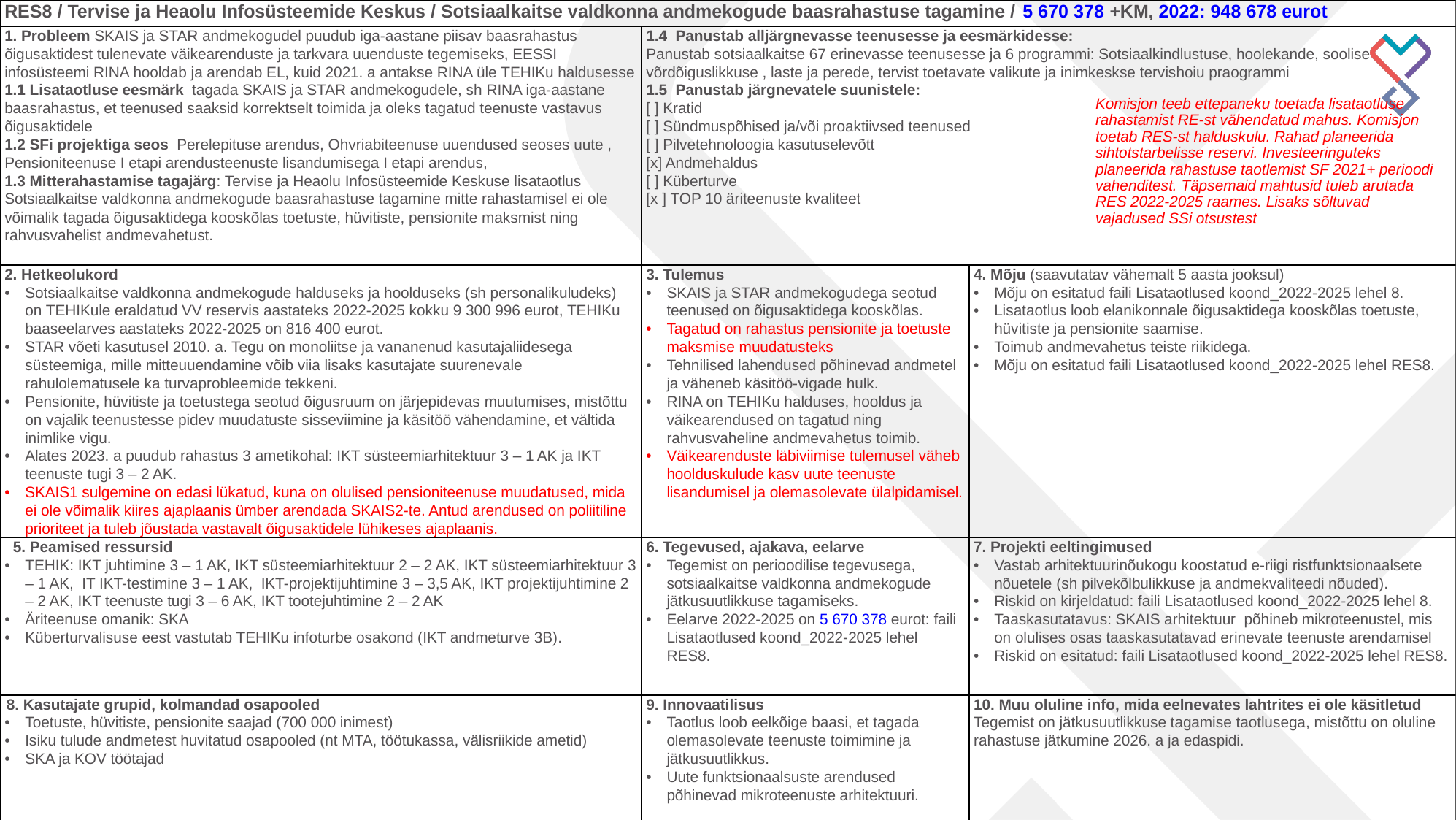

| RES8 / Tervise ja Heaolu Infosüsteemide Keskus / Sotsiaalkaitse valdkonna andmekogude baasrahastuse tagamine / 5 670 378 +KM, 2022: 948 678 eurot |  |  |
| --- | --- | --- |
| 1. Probleem SKAIS ja STAR andmekogudel puudub iga-aastane piisav baasrahastus õigusaktidest tulenevate väikearenduste ja tarkvara uuenduste tegemiseks, EESSI infosüsteemi RINA hooldab ja arendab EL, kuid 2021. a antakse RINA üle TEHIKu haldusesse 1.1 Lisataotluse eesmärk tagada SKAIS ja STAR andmekogudele, sh RINA iga-aastane baasrahastus, et teenused saaksid korrektselt toimida ja oleks tagatud teenuste vastavus õigusaktidele 1.2 SFi projektiga seos Perelepituse arendus, Ohvriabiteenuse uuendused seoses uute , Pensioniteenuse I etapi arendusteenuste lisandumisega I etapi arendus, 1.3 Mitterahastamise tagajärg: Tervise ja Heaolu Infosüsteemide Keskuse lisataotlus Sotsiaalkaitse valdkonna andmekogude baasrahastuse tagamine mitte rahastamisel ei ole võimalik tagada õigusaktidega kooskõlas toetuste, hüvitiste, pensionite maksmist ning rahvusvahelist andmevahetust. | 1.4 Panustab alljärgnevasse teenusesse ja eesmärkidesse: Panustab sotsiaalkaitse 67 erinevasse teenusesse ja 6 programmi: Sotsiaalkindlustuse, hoolekande, soolise võrdõiguslikkuse , laste ja perede, tervist toetavate valikute ja inimkeskse tervishoiu praogrammi 1.5 Panustab järgnevatele suunistele: [ ] Kratid [ ] Sündmuspõhised ja/või proaktiivsed teenused [ ] Pilvetehnoloogia kasutuselevõtt [x] Andmehaldus [ ] Küberturve [x ] TOP 10 äriteenuste kvaliteet |  |
| 2. Hetkeolukord Sotsiaalkaitse valdkonna andmekogude halduseks ja hoolduseks (sh personalikuludeks) on TEHIKule eraldatud VV reservis aastateks 2022-2025 kokku 9 300 996 eurot, TEHIKu baaseelarves aastateks 2022-2025 on 816 400 eurot. STAR võeti kasutusel 2010. a. Tegu on monoliitse ja vananenud kasutajaliidesega süsteemiga, mille mitteuuendamine võib viia lisaks kasutajate suurenevale rahulolematusele ka turvaprobleemide tekkeni. Pensionite, hüvitiste ja toetustega seotud õigusruum on järjepidevas muutumises, mistõttu on vajalik teenustesse pidev muudatuste sisseviimine ja käsitöö vähendamine, et vältida inimlike vigu. Alates 2023. a puudub rahastus 3 ametikohal: IKT süsteemiarhitektuur 3 – 1 AK ja IKT teenuste tugi 3 – 2 AK. SKAIS1 sulgemine on edasi lükatud, kuna on olulised pensioniteenuse muudatused, mida ei ole võimalik kiires ajaplaanis ümber arendada SKAIS2-te. Antud arendused on poliitiline prioriteet ja tuleb jõustada vastavalt õigusaktidele lühikeses ajaplaanis. | 3. Tulemus SKAIS ja STAR andmekogudega seotud teenused on õigusaktidega kooskõlas. Tagatud on rahastus pensionite ja toetuste maksmise muudatusteks Tehnilised lahendused põhinevad andmetel ja väheneb käsitöö-vigade hulk. RINA on TEHIKu halduses, hooldus ja väikearendused on tagatud ning rahvusvaheline andmevahetus toimib. Väikearenduste läbiviimise tulemusel väheb hoolduskulude kasv uute teenuste lisandumisel ja olemasolevate ülalpidamisel. | 4. Mõju (saavutatav vähemalt 5 aasta jooksul) Mõju on esitatud faili Lisataotlused koond\_2022-2025 lehel 8. Lisataotlus loob elanikonnale õigusaktidega kooskõlas toetuste, hüvitiste ja pensionite saamise. Toimub andmevahetus teiste riikidega. Mõju on esitatud faili Lisataotlused koond\_2022-2025 lehel RES8. |
| 5. Peamised ressursid TEHIK: IKT juhtimine 3 – 1 AK, IKT süsteemiarhitektuur 2 – 2 AK, IKT süsteemiarhitektuur 3 – 1 AK, IT IKT-testimine 3 – 1 AK, IKT-projektijuhtimine 3 – 3,5 AK, IKT projektijuhtimine 2 – 2 AK, IKT teenuste tugi 3 – 6 AK, IKT tootejuhtimine 2 – 2 AK Äriteenuse omanik: SKA Küberturvalisuse eest vastutab TEHIKu infoturbe osakond (IKT andmeturve 3B). | 6. Tegevused, ajakava, eelarve Tegemist on perioodilise tegevusega, sotsiaalkaitse valdkonna andmekogude jätkusuutlikkuse tagamiseks. Eelarve 2022-2025 on 5 670 378 eurot: faili Lisataotlused koond\_2022-2025 lehel RES8. | 7. Projekti eeltingimused Vastab arhitektuurinõukogu koostatud e-riigi ristfunktsionaalsete nõuetele (sh pilvekõlbulikkuse ja andmekvaliteedi nõuded). Riskid on kirjeldatud: faili Lisataotlused koond\_2022-2025 lehel 8. Taaskasutatavus: SKAIS arhitektuur põhineb mikroteenustel, mis on olulises osas taaskasutatavad erinevate teenuste arendamisel Riskid on esitatud: faili Lisataotlused koond\_2022-2025 lehel RES8. |
| 8. Kasutajate grupid, kolmandad osapooled Toetuste, hüvitiste, pensionite saajad (700 000 inimest) Isiku tulude andmetest huvitatud osapooled (nt MTA, töötukassa, välisriikide ametid) SKA ja KOV töötajad | 9. Innovaatilisus Taotlus loob eelkõige baasi, et tagada olemasolevate teenuste toimimine ja jätkusuutlikkus. Uute funktsionaalsuste arendused põhinevad mikroteenuste arhitektuuri. | 10. Muu oluline info, mida eelnevates lahtrites ei ole käsitletud Tegemist on jätkusuutlikkuse tagamise taotlusega, mistõttu on oluline rahastuse jätkumine 2026. a ja edaspidi. |
Komisjon teeb ettepaneku toetada lisataotluse rahastamist RE-st vähendatud mahus. Komisjon toetab RES-st halduskulu. Rahad planeerida sihtotstarbelisse reservi. Investeeringuteks planeerida rahastuse taotlemist SF 2021+ perioodi vahenditest. Täpsemaid mahtusid tuleb arutada RES 2022-2025 raames. Lisaks sõltuvad vajadused SSi otsustest